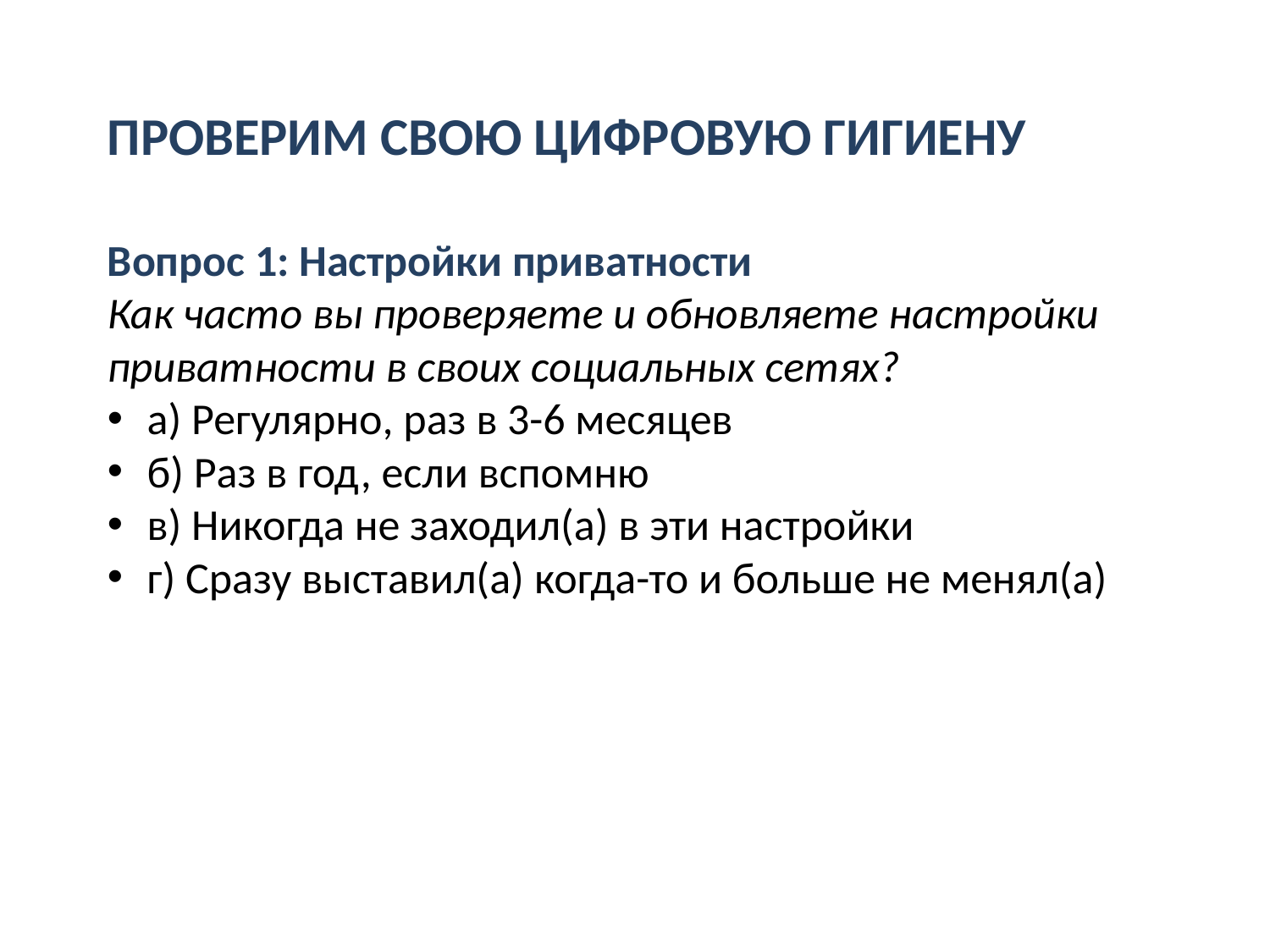

ПРОВЕРИМ СВОЮ ЦИФРОВУЮ ГИГИЕНУ
Вопрос 1: Настройки приватности
Как часто вы проверяете и обновляете настройки приватности в своих социальных сетях?
а) Регулярно, раз в 3-6 месяцев
б) Раз в год, если вспомню
в) Никогда не заходил(а) в эти настройки
г) Сразу выставил(а) когда-то и больше не менял(а)